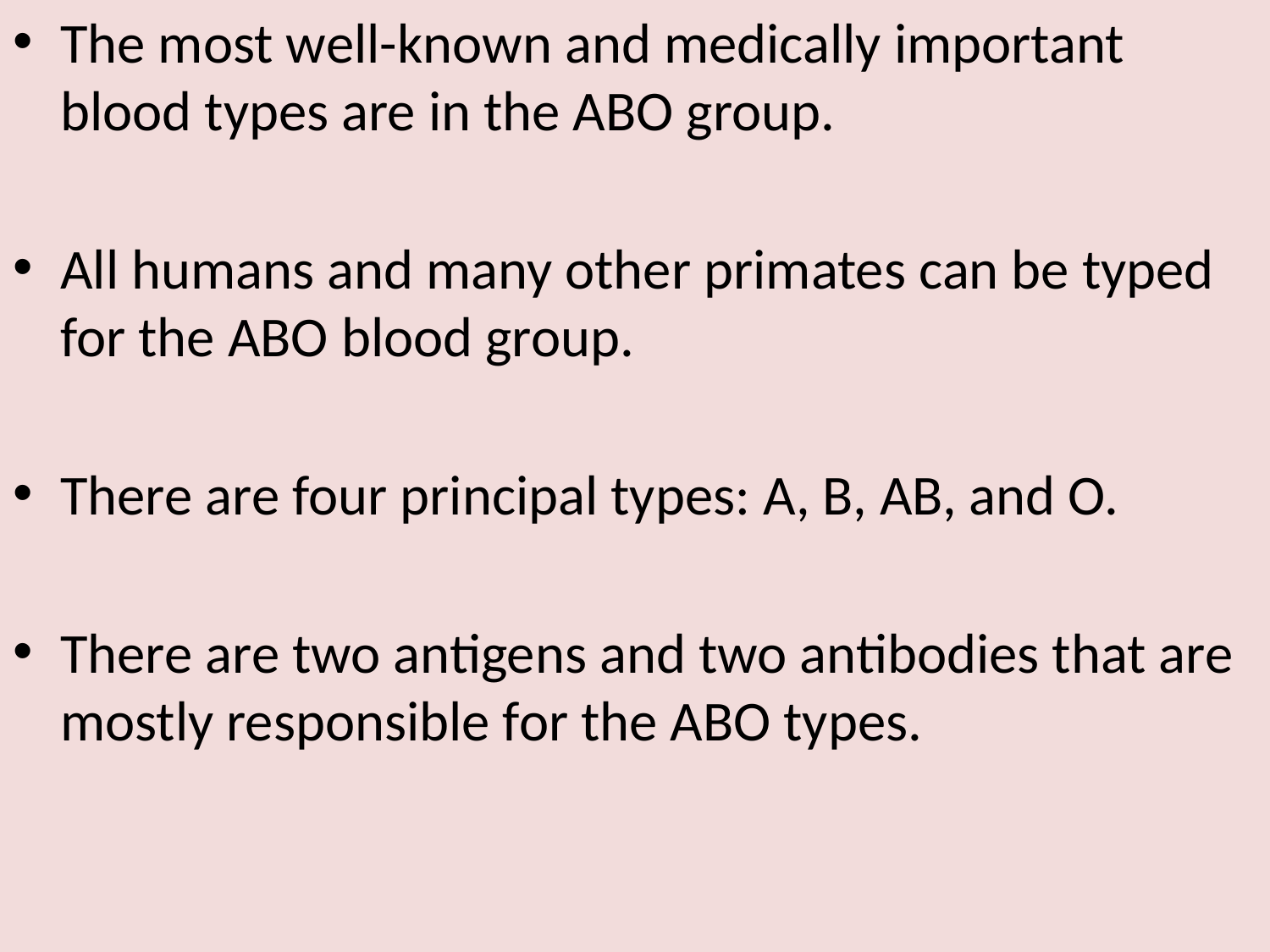

The most well-known and medically important blood types are in the ABO group.

All humans and many other primates can be typed for the ABO blood group.

There are four principal types: A, B, AB, and O.

There are two antigens and two antibodies that are mostly responsible for the ABO types.